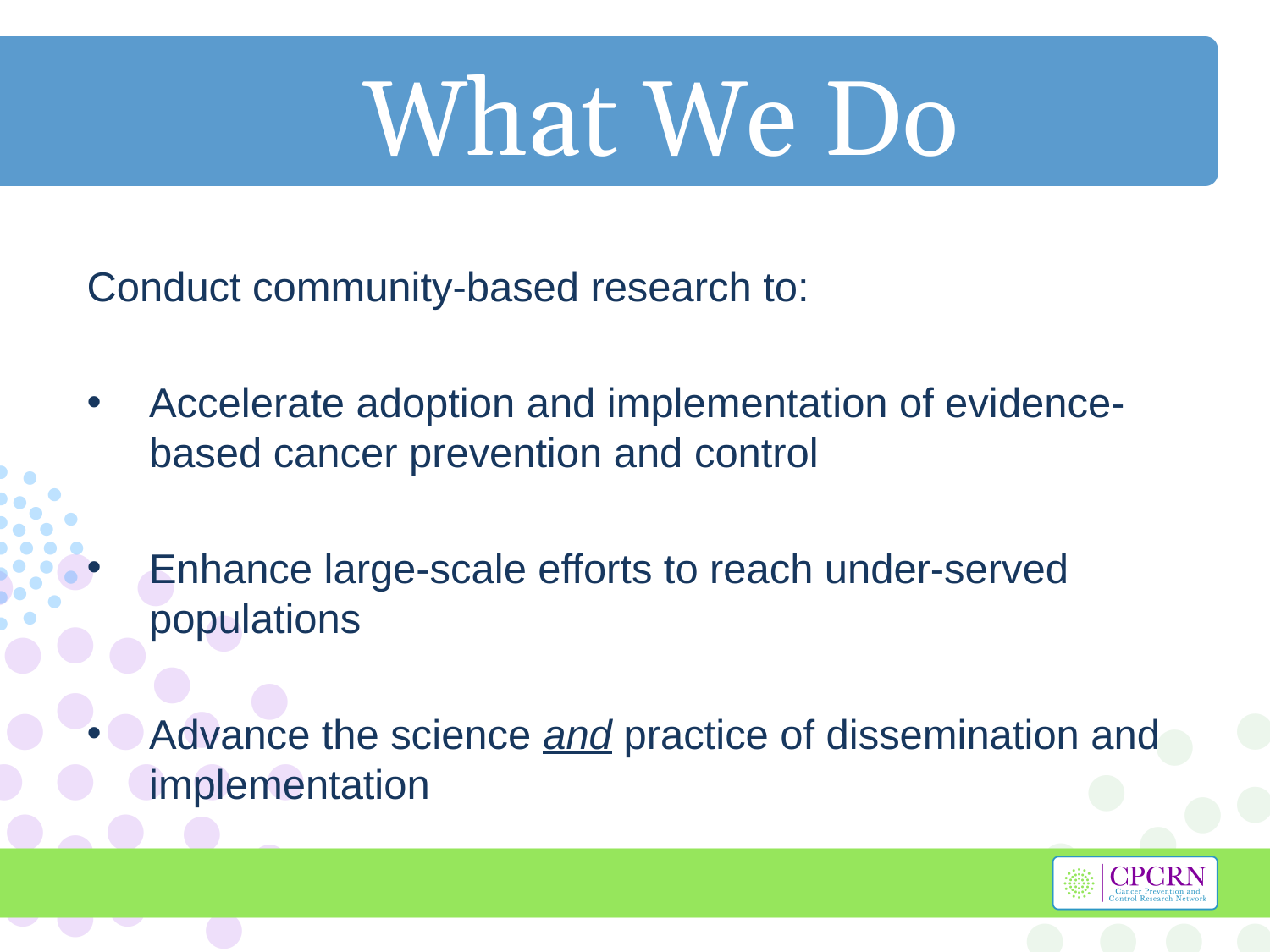

What We Do
Conduct community-based research to:

Accelerate adoption and implementation of evidence-based cancer prevention and control

Enhance large-scale efforts to reach under-served populations

Advance the science and practice of dissemination and implementation